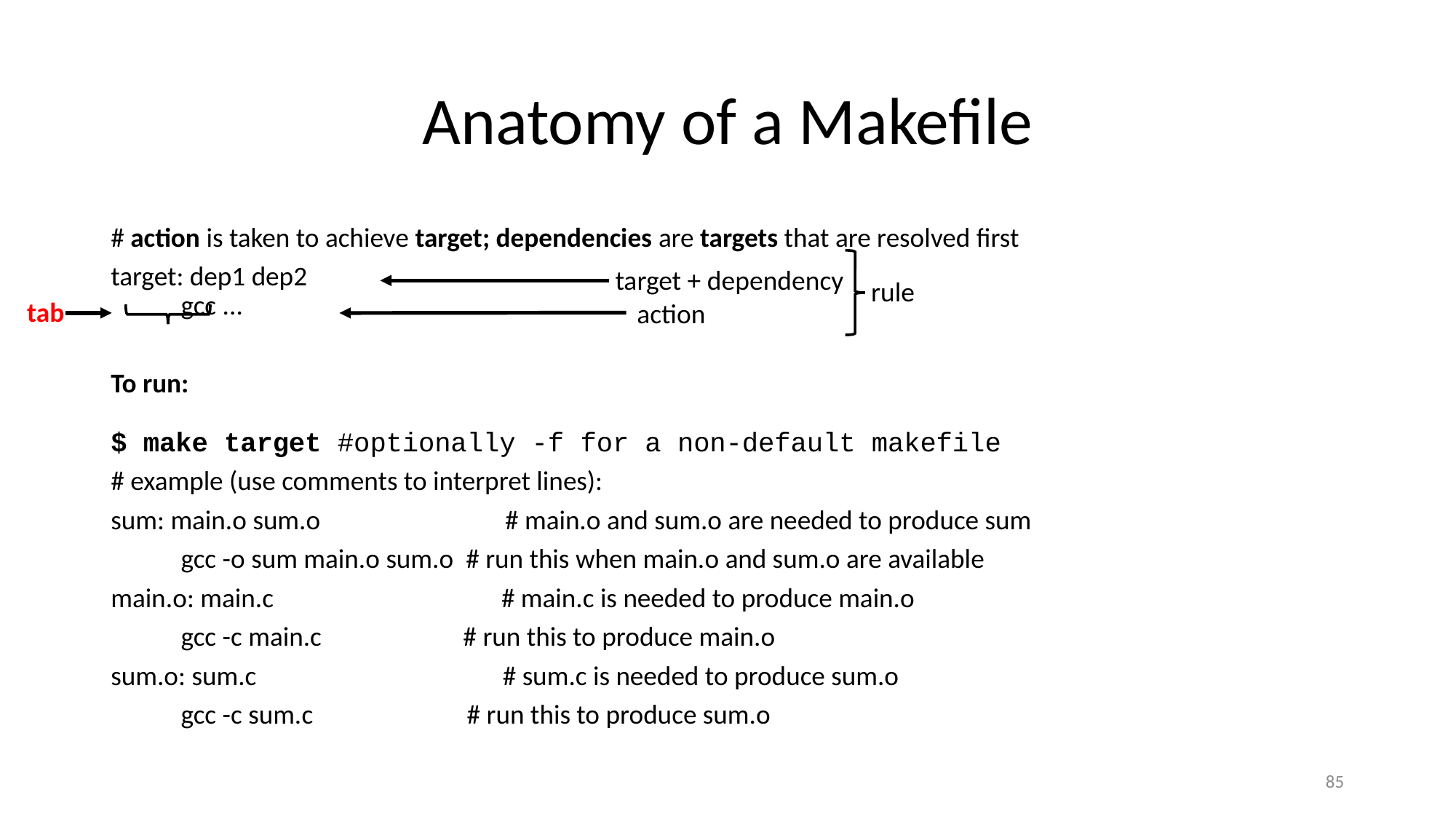

# Anatomy of a Makefile
# action is taken to achieve target; dependencies are targets that are resolved first
target: dep1 dep2
	gcc ...

To run:
$ make target #optionally -f for a non-default makefile
# example (use comments to interpret lines):
sum: main.o sum.o                              # main.o and sum.o are needed to produce sum
	gcc -o sum main.o sum.o  # run this when main.o and sum.o are available
main.o: main.c                                     # main.c is needed to produce main.o
	gcc -c main.c                       # run this to produce main.o
sum.o: sum.c                                        # sum.c is needed to produce sum.o
	gcc -c sum.c                         # run this to produce sum.o

target + dependency
rule

tab
action
85